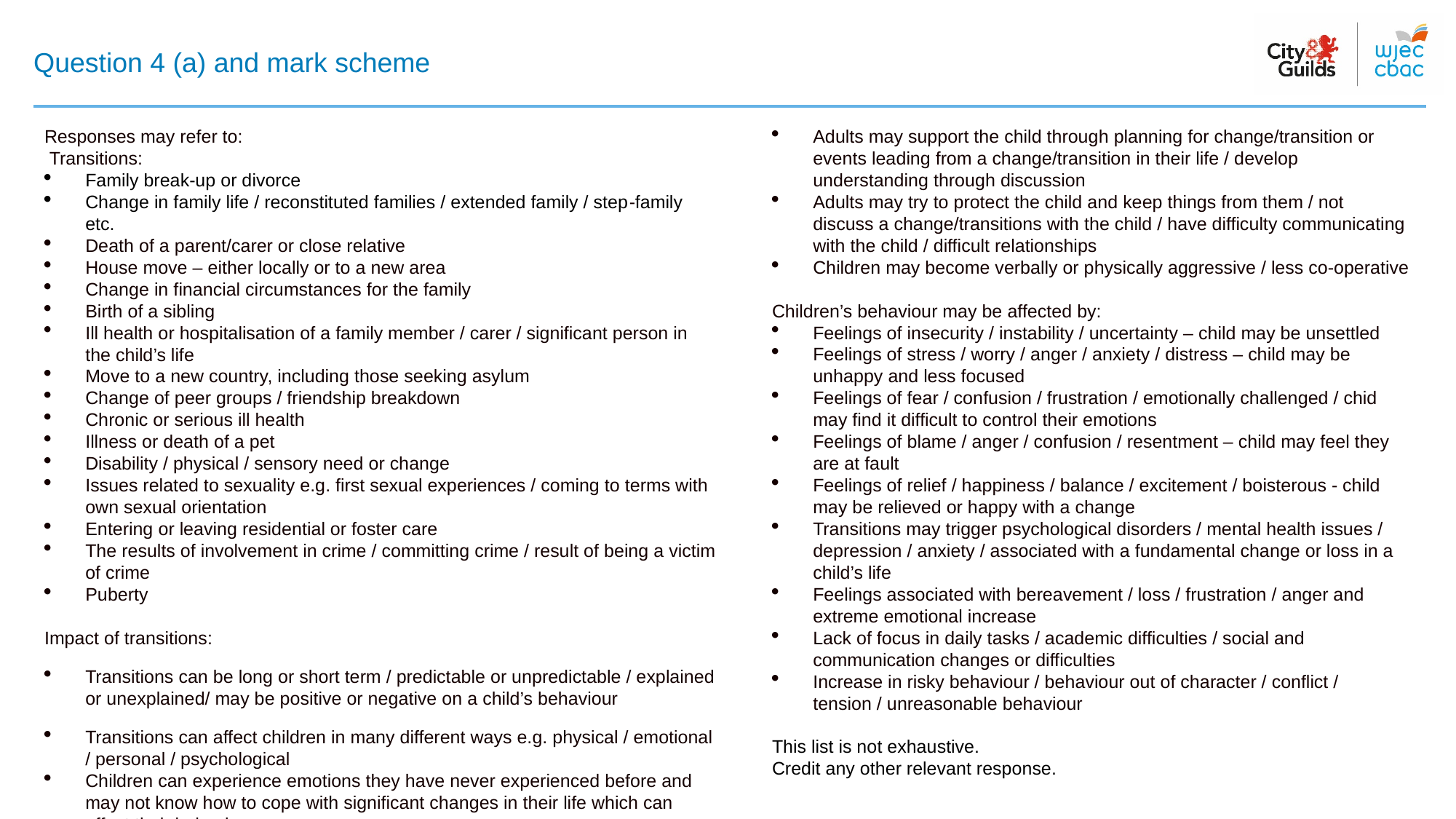

# Question 4 (a) and mark scheme
Responses may refer to:
 Transitions:
Family break-up or divorce
Change in family life / reconstituted families / extended family / step-family etc.
Death of a parent/carer or close relative
House move – either locally or to a new area
Change in financial circumstances for the family
Birth of a sibling
Ill health or hospitalisation of a family member / carer / significant person in the child’s life
Move to a new country, including those seeking asylum
Change of peer groups / friendship breakdown
Chronic or serious ill health
Illness or death of a pet
Disability / physical / sensory need or change
Issues related to sexuality e.g. first sexual experiences / coming to terms with own sexual orientation
Entering or leaving residential or foster care
The results of involvement in crime / committing crime / result of being a victim of crime
Puberty
Impact of transitions:
Transitions can be long or short term / predictable or unpredictable / explained or unexplained/ may be positive or negative on a child’s behaviour
Transitions can affect children in many different ways e.g. physical / emotional / personal / psychological
Children can experience emotions they have never experienced before and may not know how to cope with significant changes in their life which can affect their behaviour
Adults may support the child through planning for change/transition or events leading from a change/transition in their life / develop understanding through discussion
Adults may try to protect the child and keep things from them / not discuss a change/transitions with the child / have difficulty communicating with the child / difficult relationships
Children may become verbally or physically aggressive / less co-operative

Children’s behaviour may be affected by:
Feelings of insecurity / instability / uncertainty – child may be unsettled
Feelings of stress / worry / anger / anxiety / distress – child may be unhappy and less focused
Feelings of fear / confusion / frustration / emotionally challenged / chid may find it difficult to control their emotions
Feelings of blame / anger / confusion / resentment – child may feel they are at fault
Feelings of relief / happiness / balance / excitement / boisterous - child may be relieved or happy with a change
Transitions may trigger psychological disorders / mental health issues / depression / anxiety / associated with a fundamental change or loss in a child’s life
Feelings associated with bereavement / loss / frustration / anger and extreme emotional increase
Lack of focus in daily tasks / academic difficulties / social and communication changes or difficulties
Increase in risky behaviour / behaviour out of character / conflict / tension / unreasonable behaviour

This list is not exhaustive.
Credit any other relevant response.